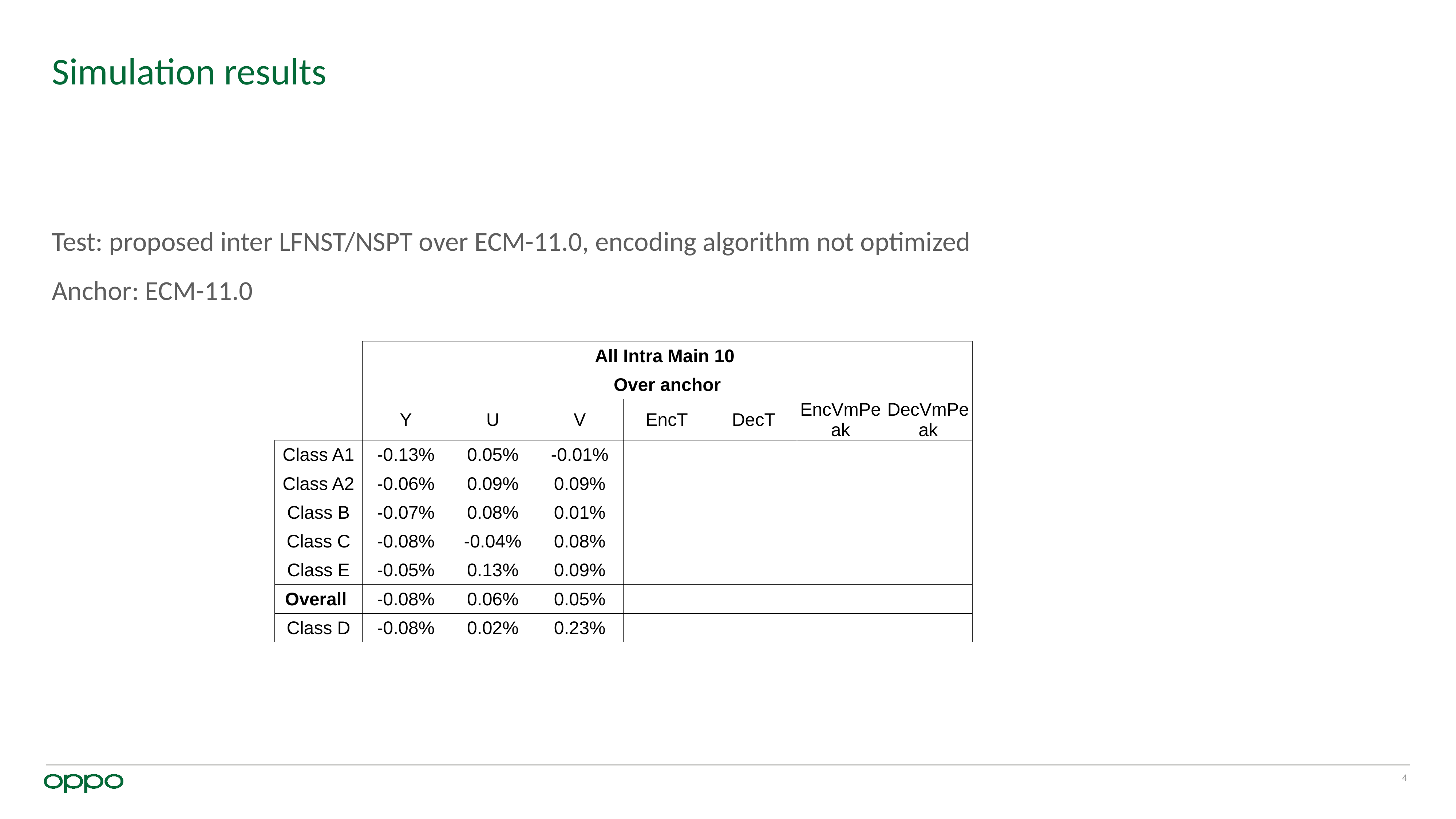

# Simulation results
Test: proposed inter LFNST/NSPT over ECM-11.0, encoding algorithm not optimized
Anchor: ECM-11.0
|  | All Intra Main 10 |  |  |  |  |  |  |
| --- | --- | --- | --- | --- | --- | --- | --- |
|  | Over anchor |  |  |  |  |  |  |
|  | Y | U | V | EncT | DecT | EncVmPeak | DecVmPeak |
| Class A1 | -0.13% | 0.05% | -0.01% |  |  |  |  |
| Class A2 | -0.06% | 0.09% | 0.09% |  |  |  |  |
| Class B | -0.07% | 0.08% | 0.01% |  |  |  |  |
| Class C | -0.08% | -0.04% | 0.08% |  |  |  |  |
| Class E | -0.05% | 0.13% | 0.09% |  |  |  |  |
| Overall | -0.08% | 0.06% | 0.05% |  |  |  |  |
| Class D | -0.08% | 0.02% | 0.23% |  |  |  |  |